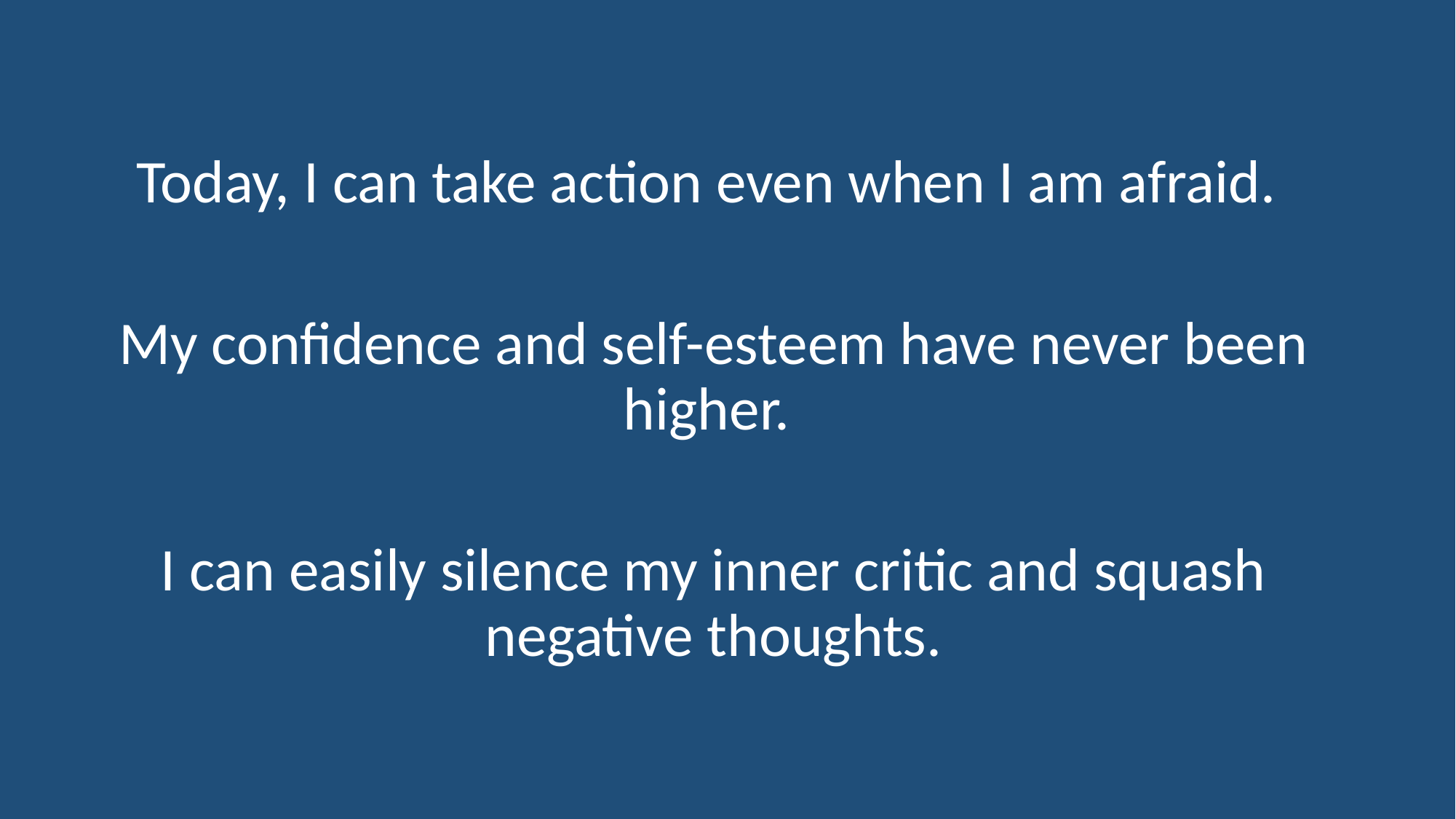

Today, I can take action even when I am afraid.

My confidence and self-esteem have never been higher.

I can easily silence my inner critic and squash negative thoughts.